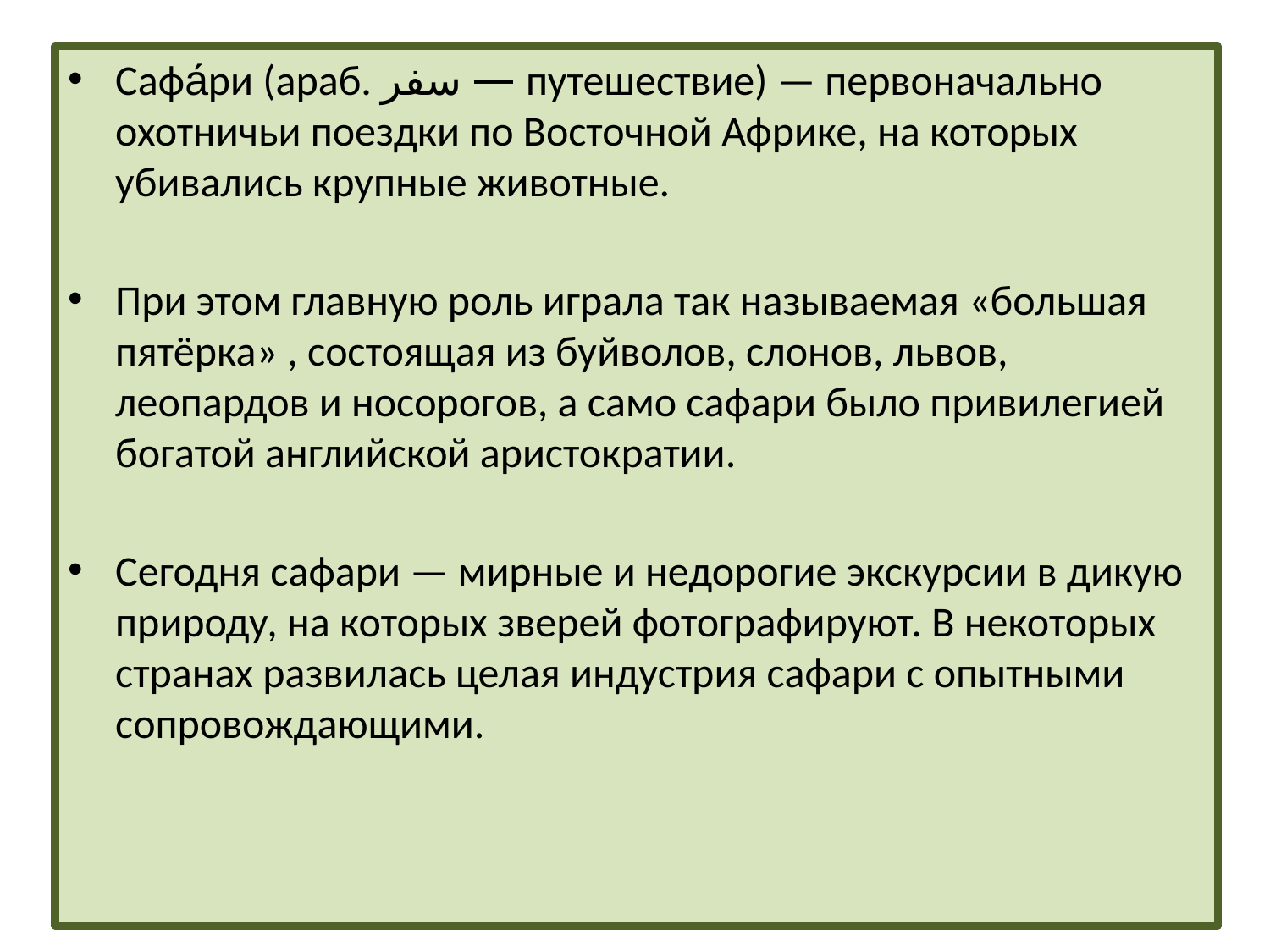

Сафа́ри (араб. سفر‎‎ — путешествие) — первоначально охотничьи поездки по Восточной Африке, на которых убивались крупные животные.

При этом главную роль играла так называемая «большая пятёрка» , состоящая из буйволов, слонов, львов, леопардов и носорогов, а само сафари было привилегией богатой английской аристократии.

Сегодня сафари — мирные и недорогие экскурсии в дикую природу, на которых зверей фотографируют. В некоторых странах развилась целая индустрия сафари с опытными сопровождающими.